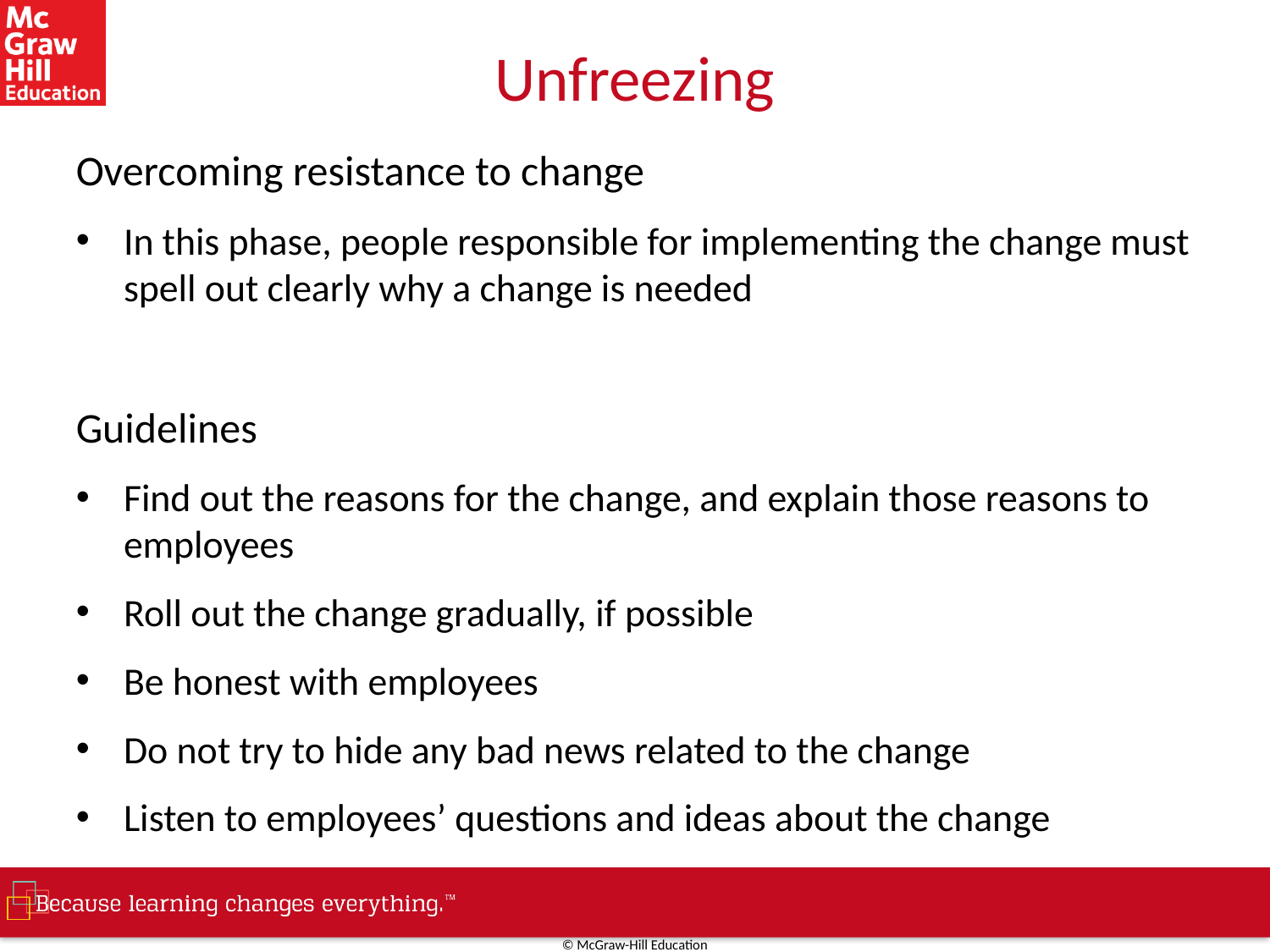

# Unfreezing
Overcoming resistance to change
In this phase, people responsible for implementing the change must spell out clearly why a change is needed

Guidelines
Find out the reasons for the change, and explain those reasons to employees
Roll out the change gradually, if possible
Be honest with employees
Do not try to hide any bad news related to the change
Listen to employees’ questions and ideas about the change